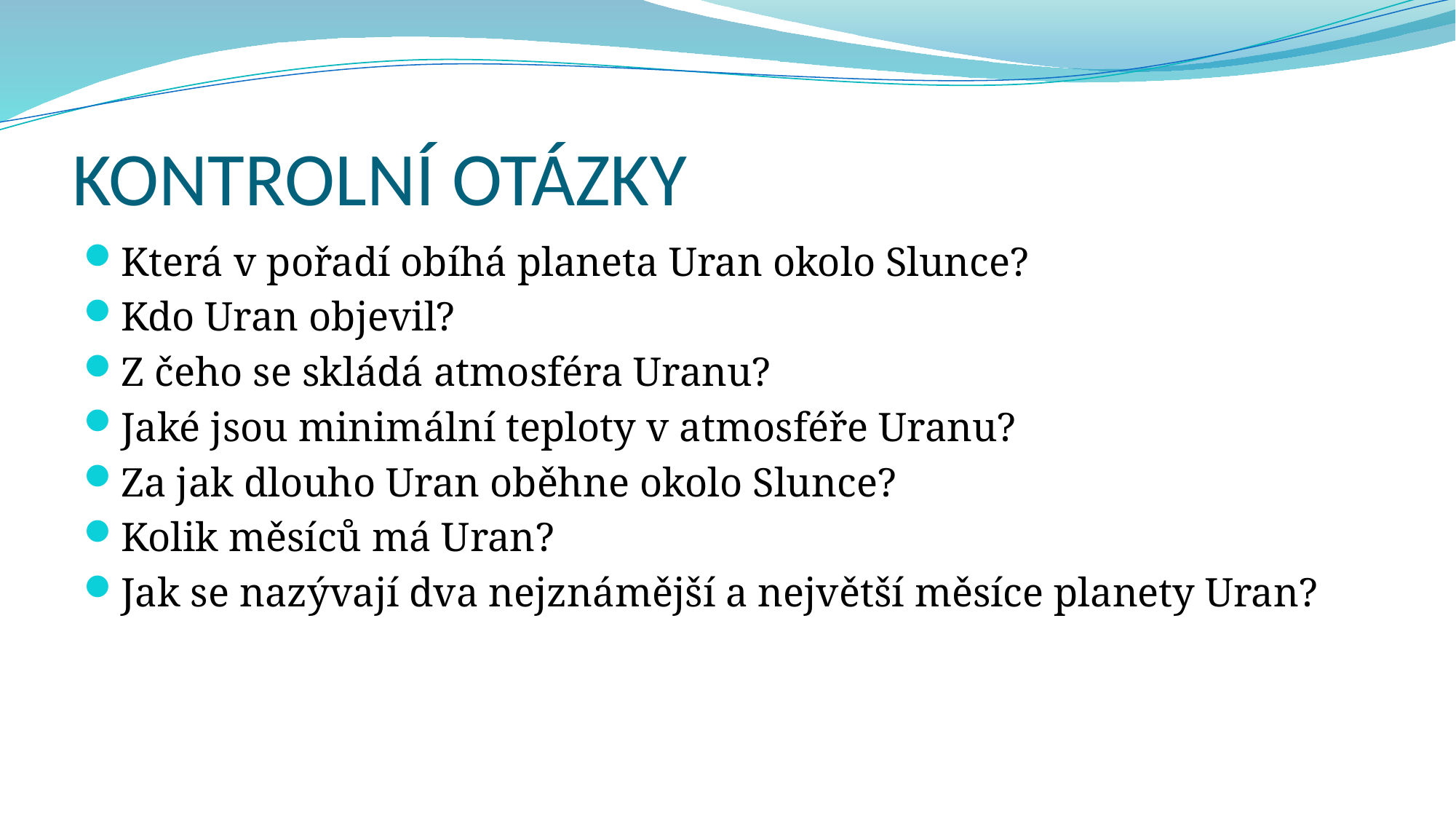

# KONTROLNÍ OTÁZKY
Která v pořadí obíhá planeta Uran okolo Slunce?
Kdo Uran objevil?
Z čeho se skládá atmosféra Uranu?
Jaké jsou minimální teploty v atmosféře Uranu?
Za jak dlouho Uran oběhne okolo Slunce?
Kolik měsíců má Uran?
Jak se nazývají dva nejznámější a největší měsíce planety Uran?